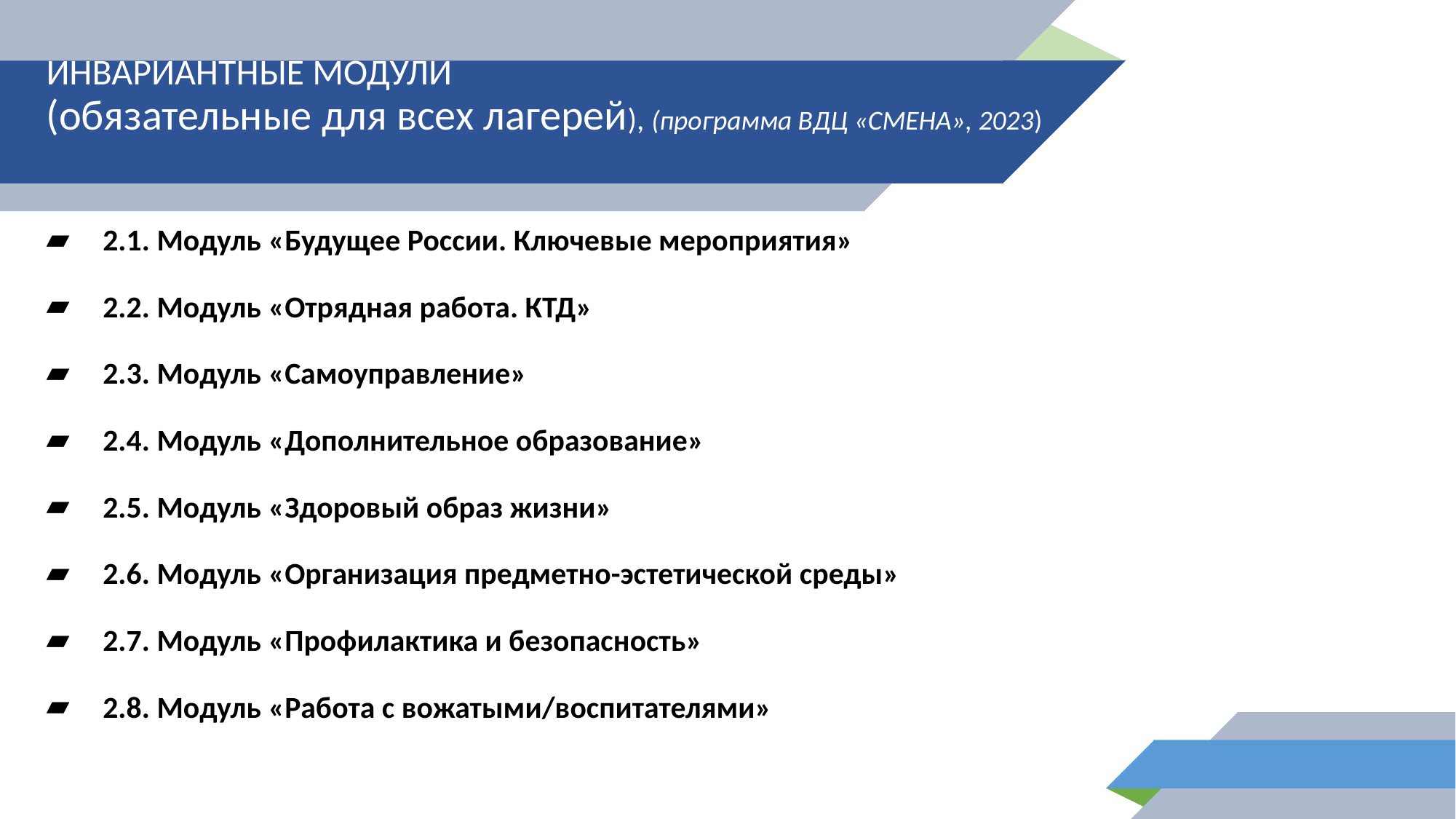

ИНВАРИАНТНЫЕ МОДУЛИ
(обязательные для всех лагерей), (программа ВДЦ «СМЕНА», 2023)

2.1. Модуль «Будущее России. Ключевые мероприятия»
2.2. Модуль «Отрядная работа. КТД»
2.3. Модуль «Самоуправление»
2.4. Модуль «Дополнительное образование»
2.5. Модуль «Здоровый образ жизни»
2.6. Модуль «Организация предметно-эстетической среды»
2.7. Модуль «Профилактика и безопасность»
2.8. Модуль «Работа с вожатыми/воспитателями»